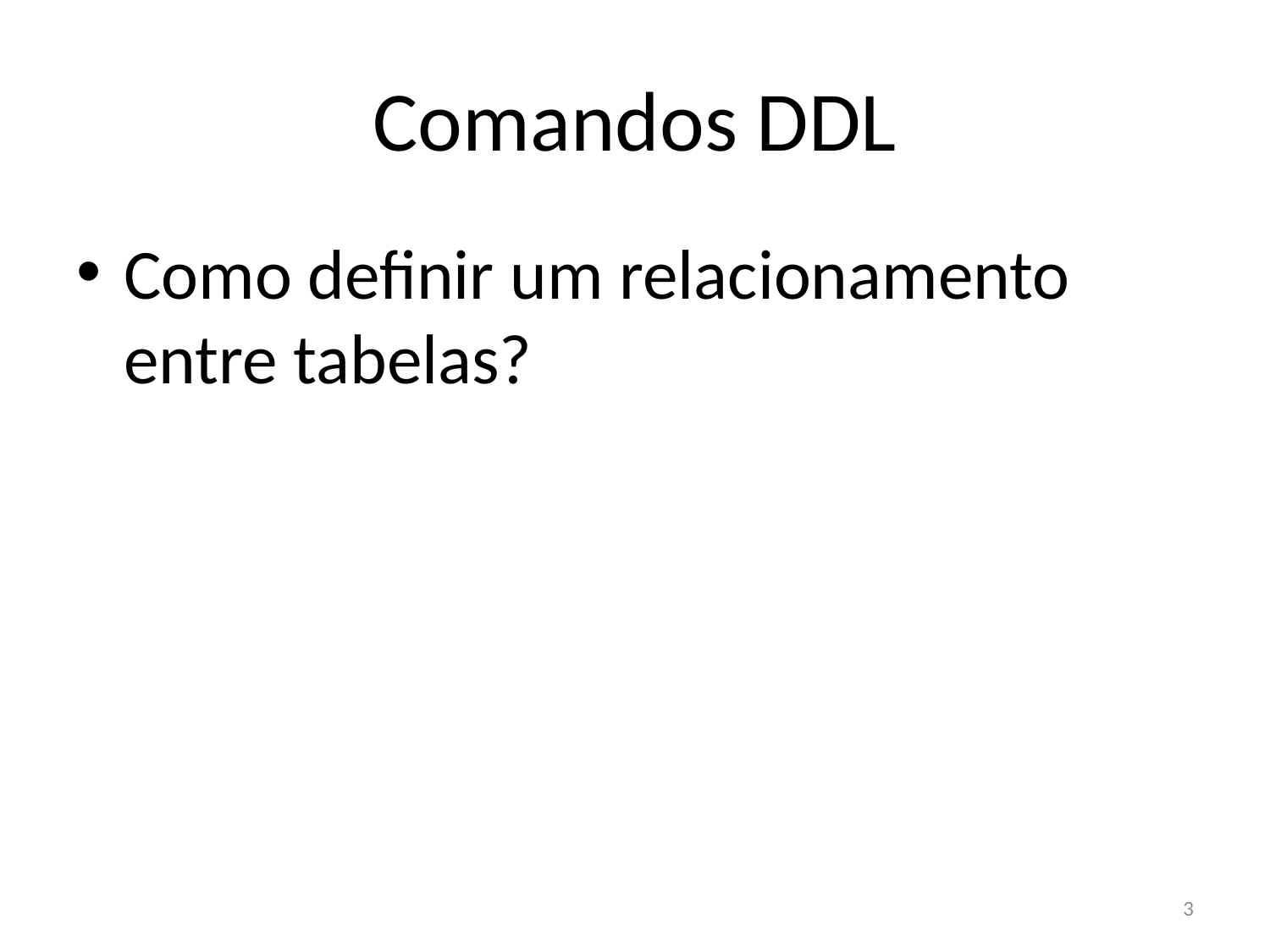

# Comandos DDL
Como definir um relacionamento entre tabelas?
3